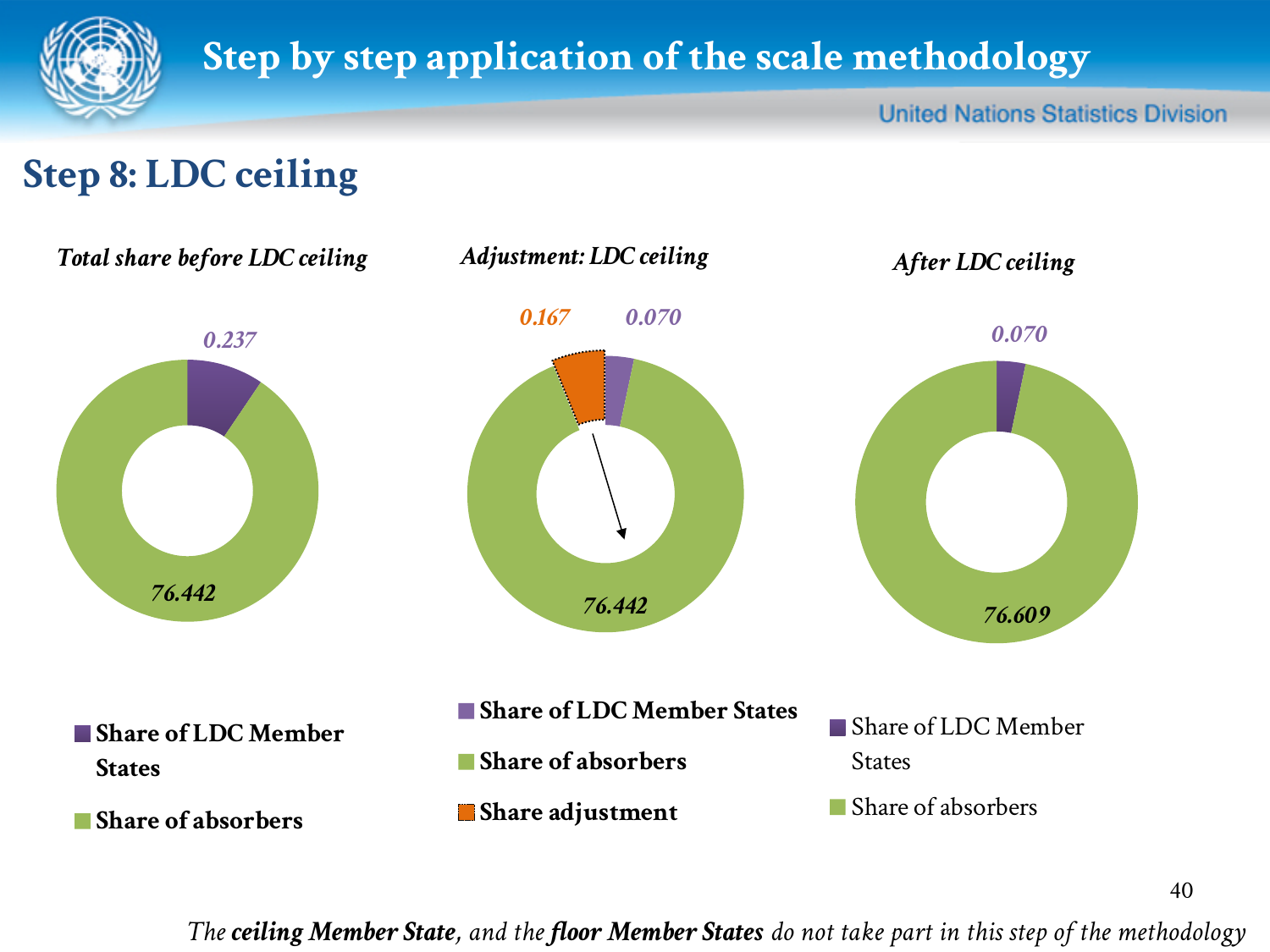

Step by step application of the scale methodology
Step 8: LDC ceiling

### Chart: Total share before LDC ceiling

| Category |  |
|---|---|
| Share of LDC Member States | 8.0 |
| Share of absorbers | 76.44249 |

### Chart: Adjustment: LDC ceiling

| Category |  |
|---|---|
| Share of LDC Member States | 2.8 |
| Share of absorbers | 76.44249 |
| Share adjustment | 5.2 |

### Chart: After LDC ceiling

| Category | 2.8 |
|---|---|
| Share of LDC Member States | 2.8 |
| Share of absorbers | 81.8751 |
40
The ceiling Member State, and the floor Member States do not take part in this step of the methodology